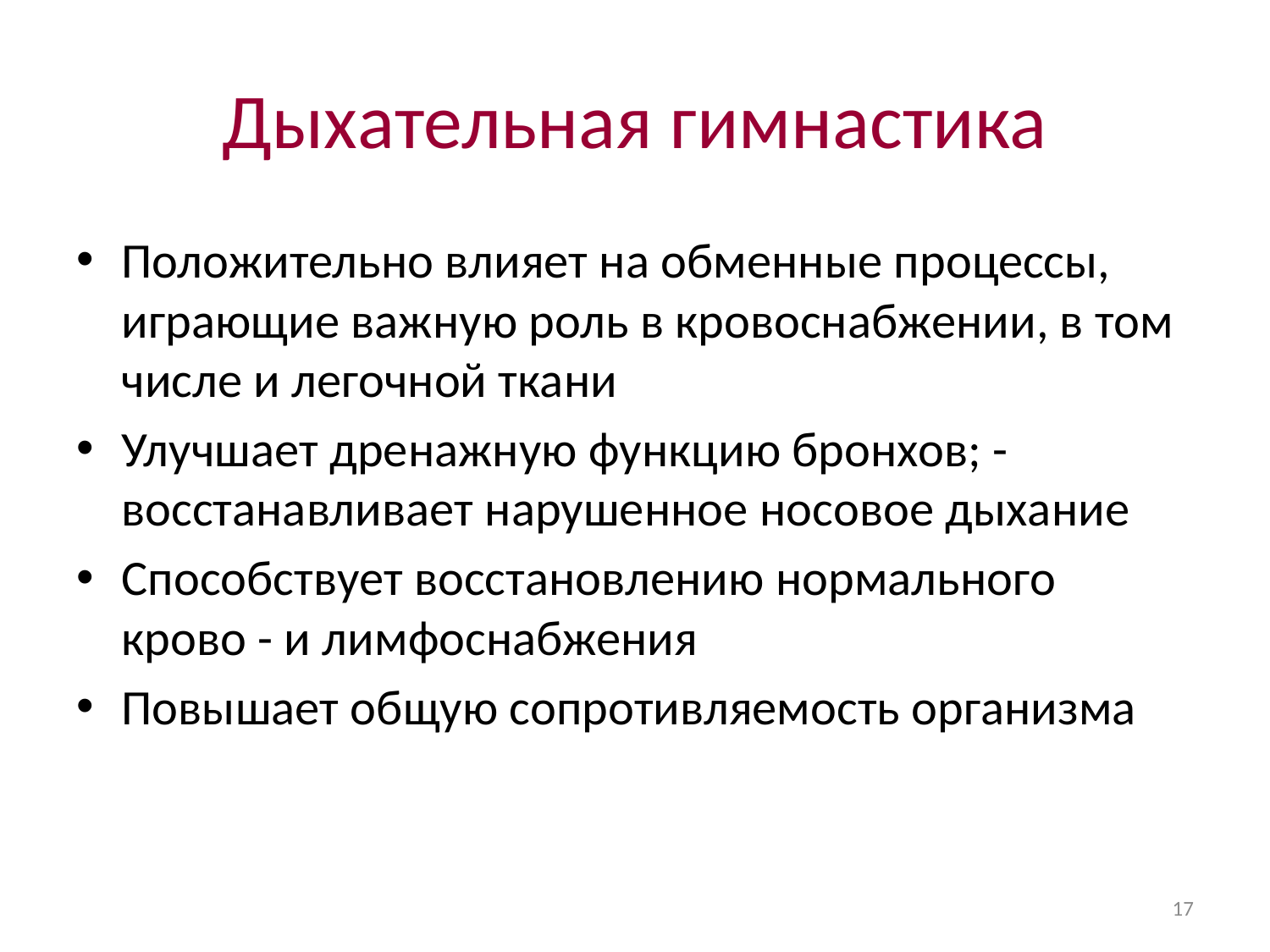

# Дыхательная гимнастика
Положительно влияет на обменные процессы, играющие важную роль в кровоснабжении, в том числе и легочной ткани
Улучшает дренажную функцию бронхов; - восстанавливает нарушенное носовое дыхание
Способствует восстановлению нормального крово - и лимфоснабжения
Повышает общую сопротивляемость организма

17